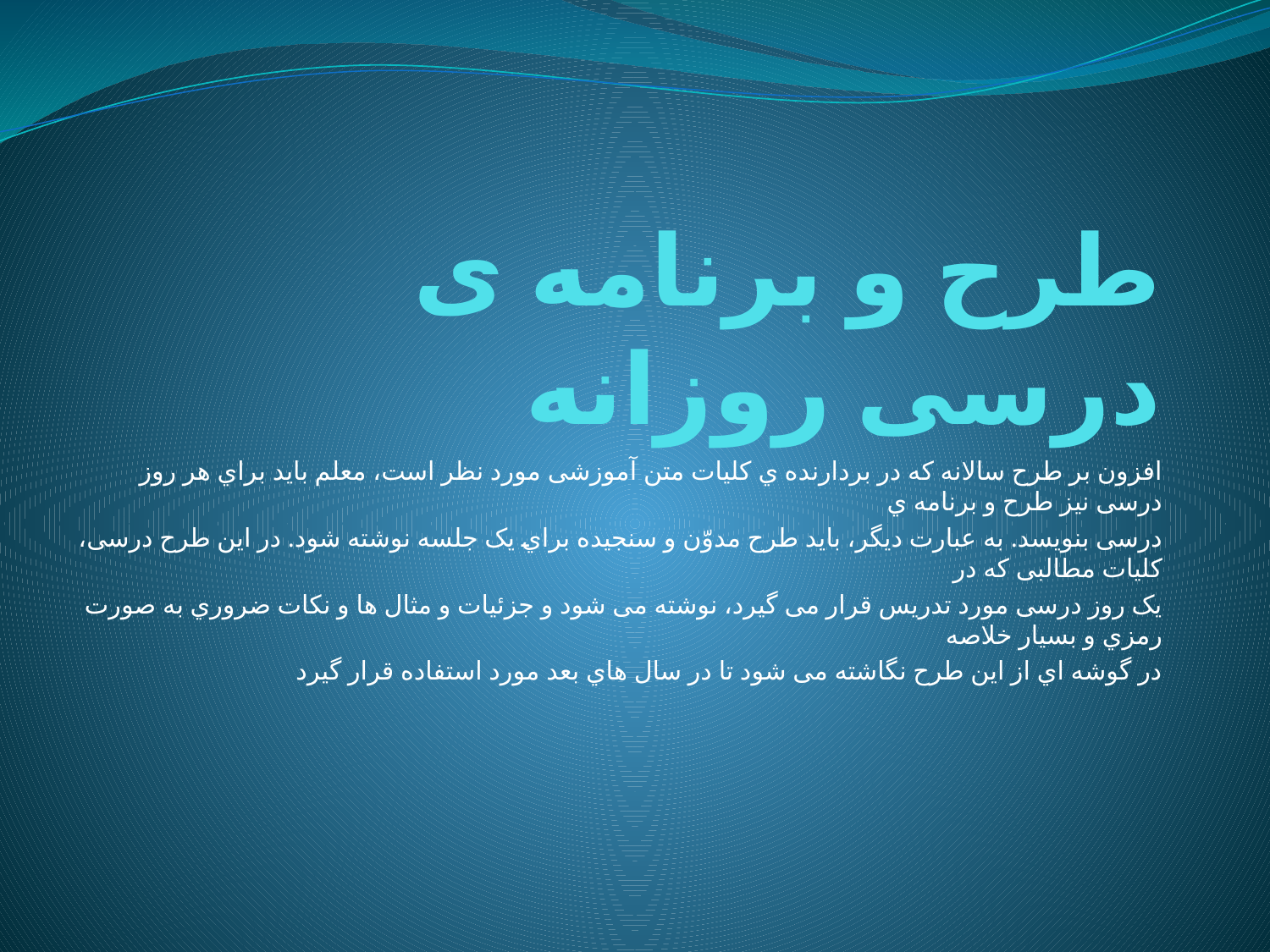

# طرح و برنامه ی درسی روزانه
افزون بر طرح سالانه که در بردارنده ي کلیات متن آموزشی مورد نظر است، معلم باید براي هر روز درسی نیز طرح و برنامه ي
درسی بنویسد. به عبارت دیگر، باید طرح مدوّن و سنجیده براي یک جلسه نوشته شود. در این طرح درسی، کلیات مطالبی که در
یک روز درسی مورد تدریس قرار می گیرد، نوشته می شود و جزئیات و مثال ها و نکات ضروري به صورت رمزي و بسیار خلاصه
در گوشه اي از این طرح نگاشته می شود تا در سال هاي بعد مورد استفاده قرار گیرد